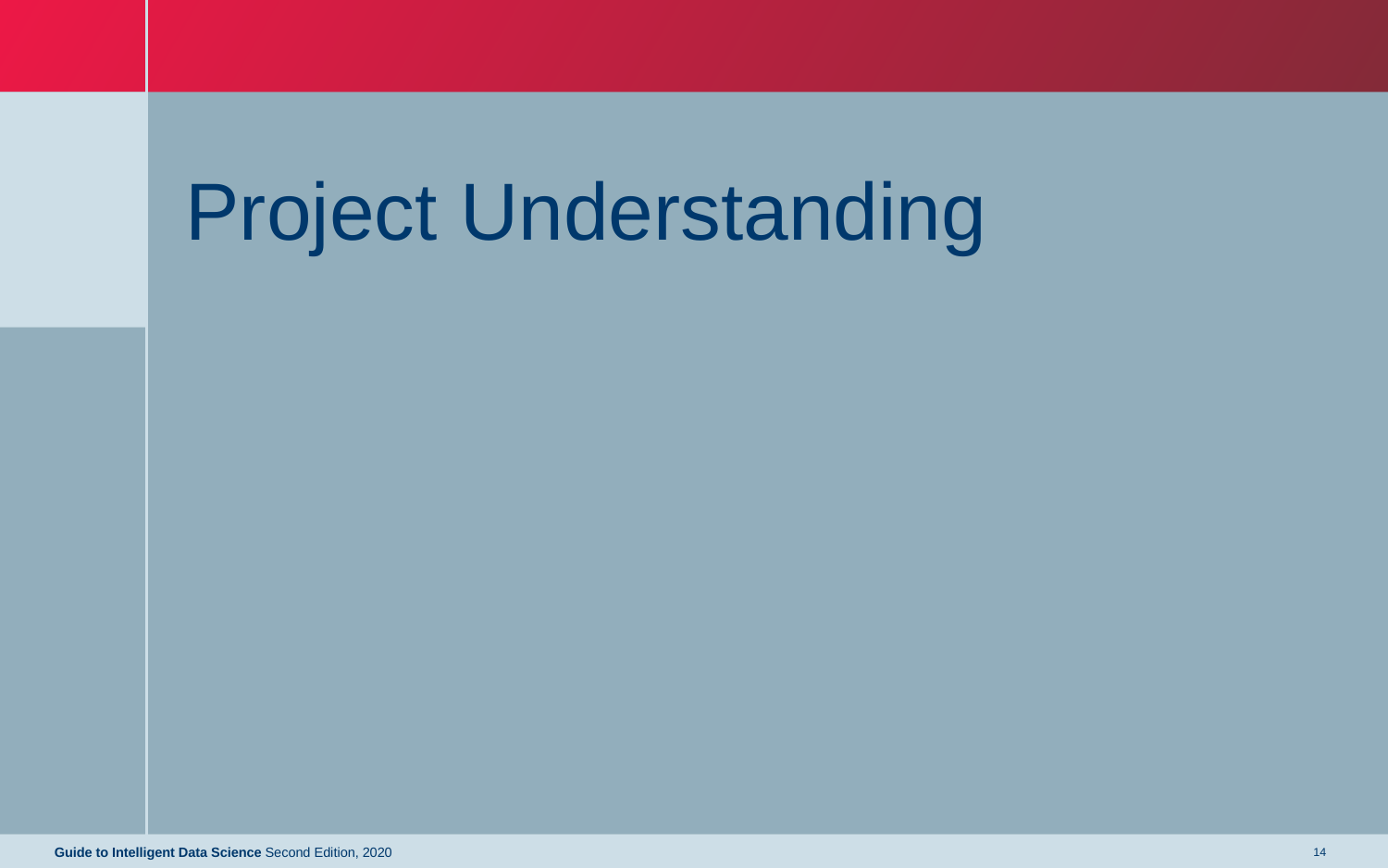

# Project Understanding
Guide to Intelligent Data Science Second Edition, 2020
14